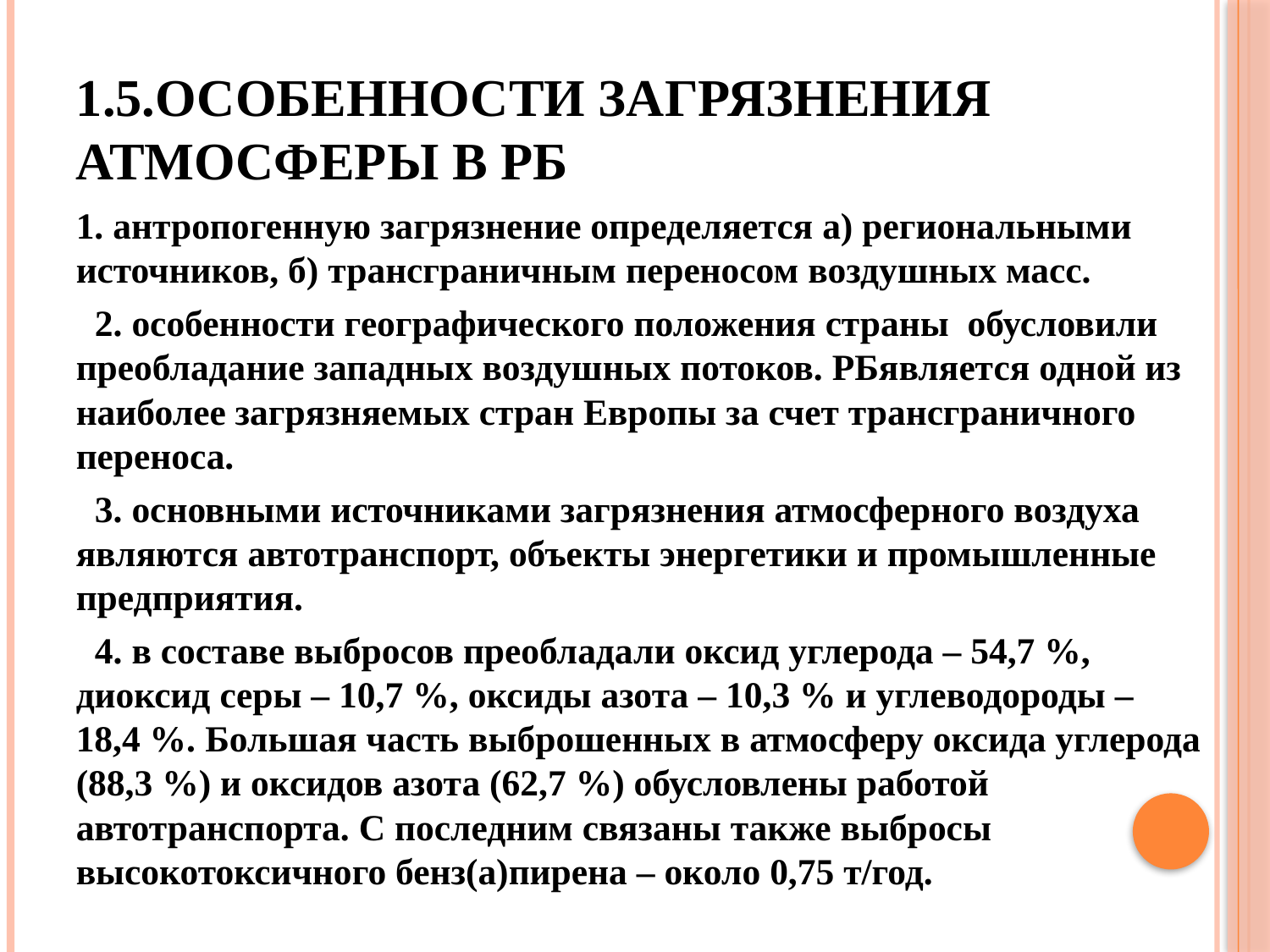

# 1.5.Особенности загрязнения атмосферы в РБ
1. антропогенную загрязнение определяется а) региональными источников, б) трансграничным переносом воздушных масс.
  2. особенности географического положения страны  обусловили преобладание западных воздушных потоков. РБявляется одной из наиболее загрязняемых стран Европы за счет трансграничного переноса.
  3. основными источниками загрязнения атмосферного воздуха являются автотранспорт, объекты энергетики и промышленные предприятия.
  4. в составе выбросов преобладали оксид углерода – 54,7 %, диоксид серы – 10,7 %, оксиды азота – 10,3 % и углеводороды – 18,4 %. Большая часть выброшенных в атмосферу оксида углерода (88,3 %) и оксидов азота (62,7 %) обусловлены работой автотранспорта. С последним связаны также выбросы высокотоксичного бенз(а)пирена – около 0,75 т/год.